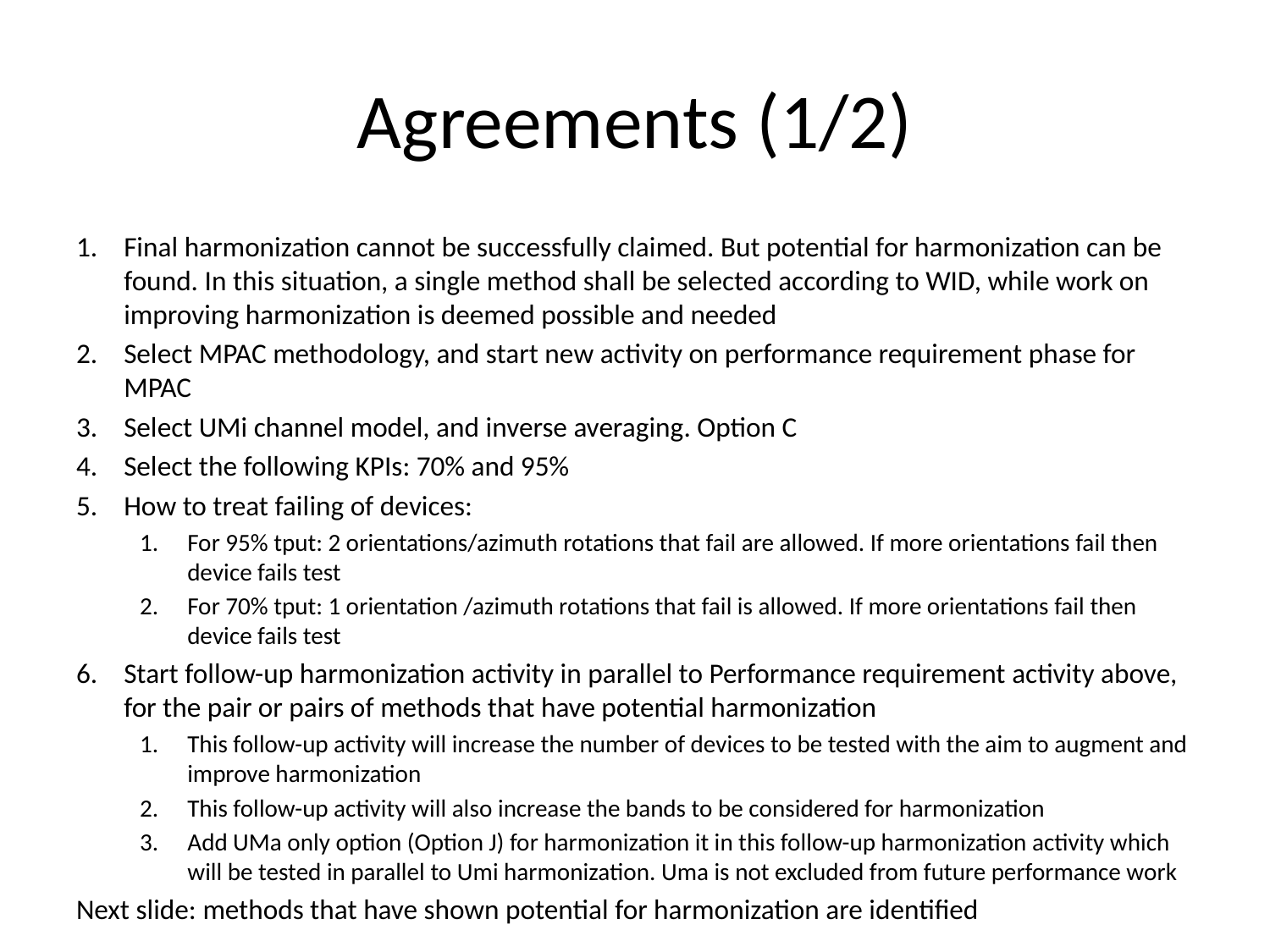

# Agreements (1/2)
Final harmonization cannot be successfully claimed. But potential for harmonization can be found. In this situation, a single method shall be selected according to WID, while work on improving harmonization is deemed possible and needed
Select MPAC methodology, and start new activity on performance requirement phase for MPAC
Select UMi channel model, and inverse averaging. Option C
Select the following KPIs: 70% and 95%
How to treat failing of devices:
For 95% tput: 2 orientations/azimuth rotations that fail are allowed. If more orientations fail then device fails test
For 70% tput: 1 orientation /azimuth rotations that fail is allowed. If more orientations fail then device fails test
Start follow-up harmonization activity in parallel to Performance requirement activity above, for the pair or pairs of methods that have potential harmonization
This follow-up activity will increase the number of devices to be tested with the aim to augment and improve harmonization
This follow-up activity will also increase the bands to be considered for harmonization
Add UMa only option (Option J) for harmonization it in this follow-up harmonization activity which will be tested in parallel to Umi harmonization. Uma is not excluded from future performance work
Next slide: methods that have shown potential for harmonization are identified